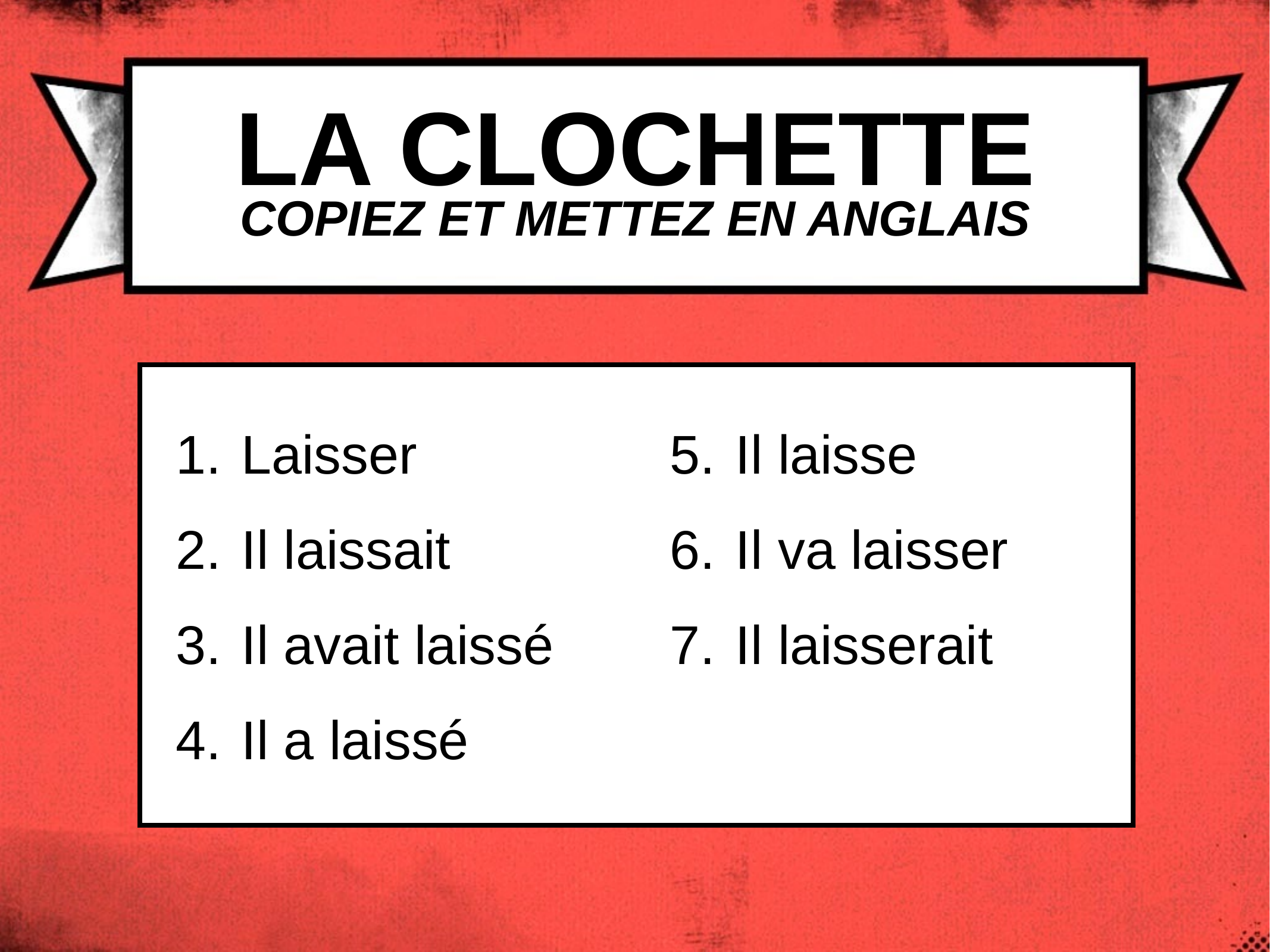

# LA CLOCHETTE COPIEZ et mettez en anglais

 Laisser
 Il laissait
 Il avait laissé
 Il a laissé
 Il laisse
 Il va laisser
 Il laisserait